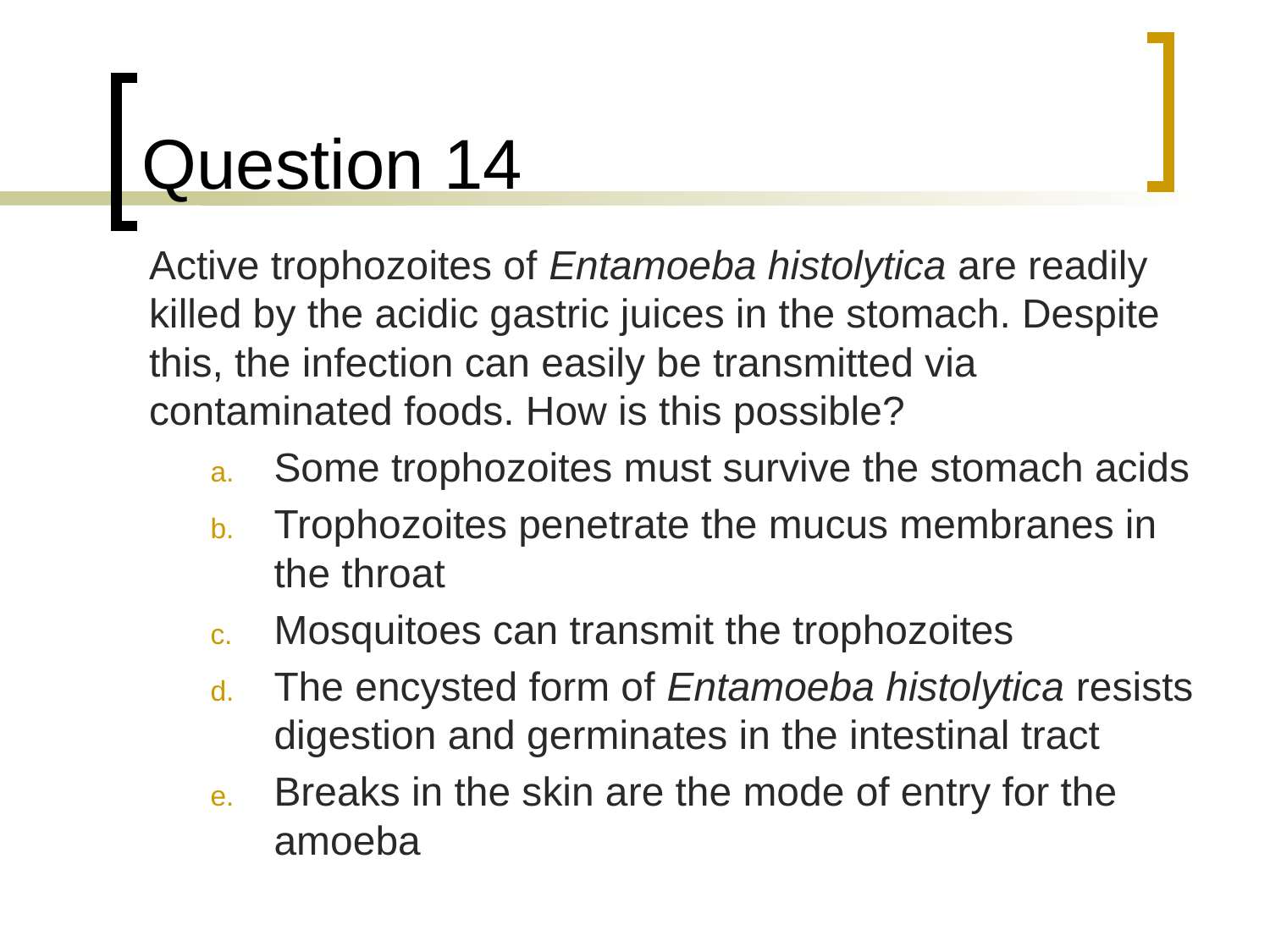

# Question 14
	Active trophozoites of Entamoeba histolytica are readily killed by the acidic gastric juices in the stomach. Despite this, the infection can easily be transmitted via contaminated foods. How is this possible?
Some trophozoites must survive the stomach acids
Trophozoites penetrate the mucus membranes in the throat
Mosquitoes can transmit the trophozoites
The encysted form of Entamoeba histolytica resists digestion and germinates in the intestinal tract
Breaks in the skin are the mode of entry for the amoeba